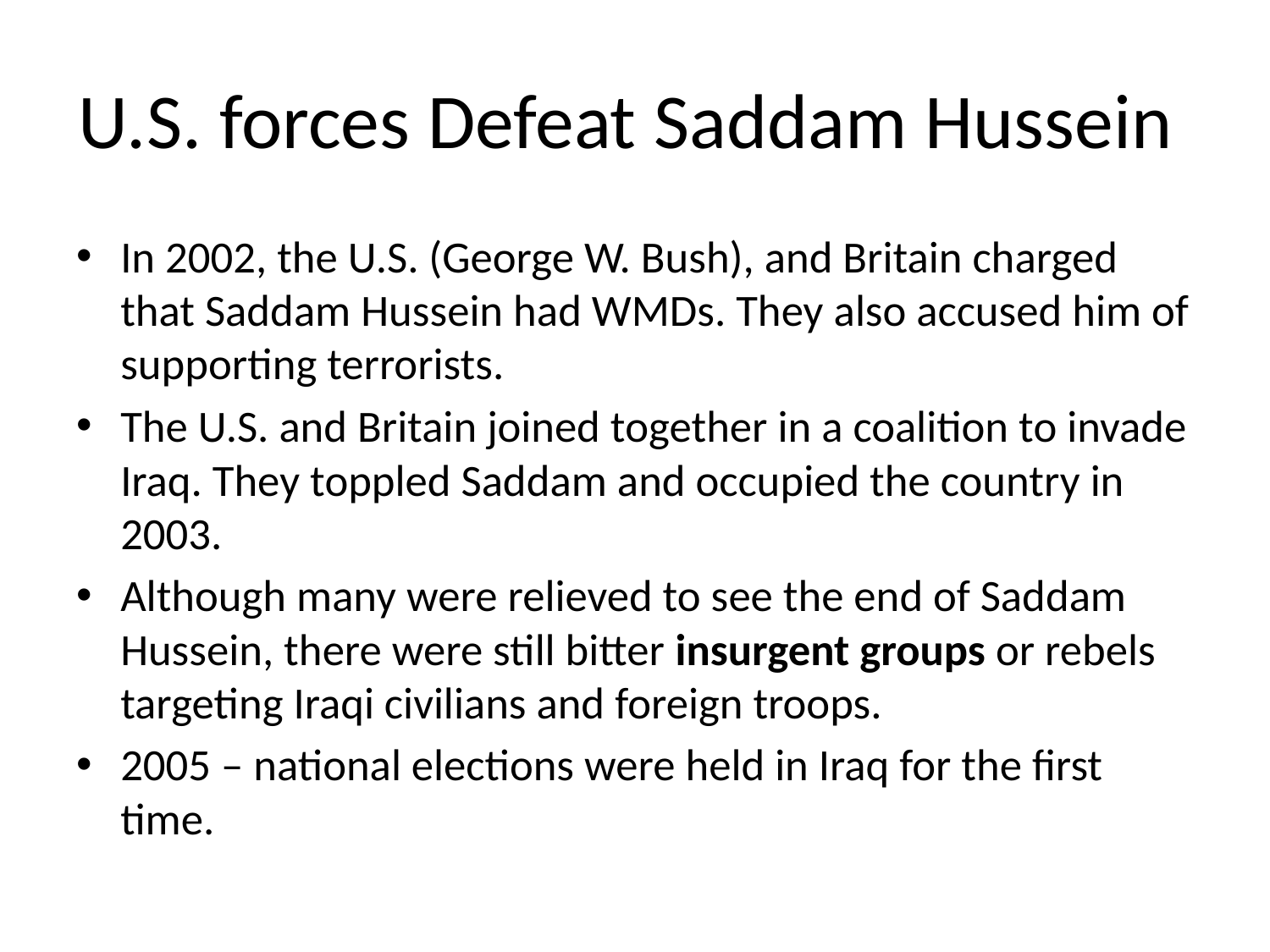

# U.S. forces Defeat Saddam Hussein
In 2002, the U.S. (George W. Bush), and Britain charged that Saddam Hussein had WMDs. They also accused him of supporting terrorists.
The U.S. and Britain joined together in a coalition to invade Iraq. They toppled Saddam and occupied the country in 2003.
Although many were relieved to see the end of Saddam Hussein, there were still bitter insurgent groups or rebels targeting Iraqi civilians and foreign troops.
2005 – national elections were held in Iraq for the first time.